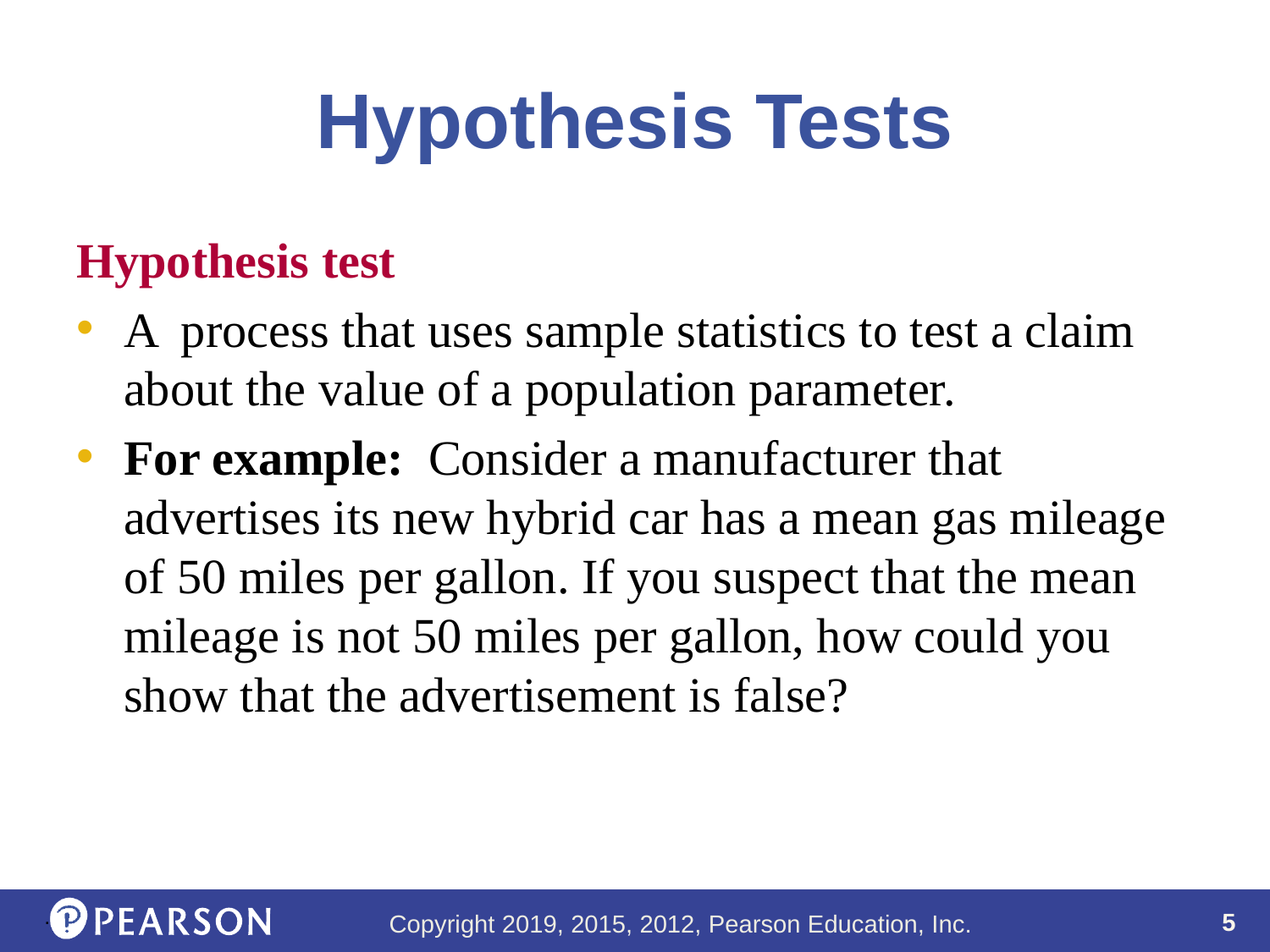

# Hypothesis Tests
Hypothesis test
A  process that uses sample statistics to test a claim about the value of a population parameter.
For example:  Consider a manufacturer that advertises its new hybrid car has a mean gas mileage of 50 miles per gallon. If you suspect that the mean mileage is not 50 miles per gallon, how could you show that the advertisement is false?
.